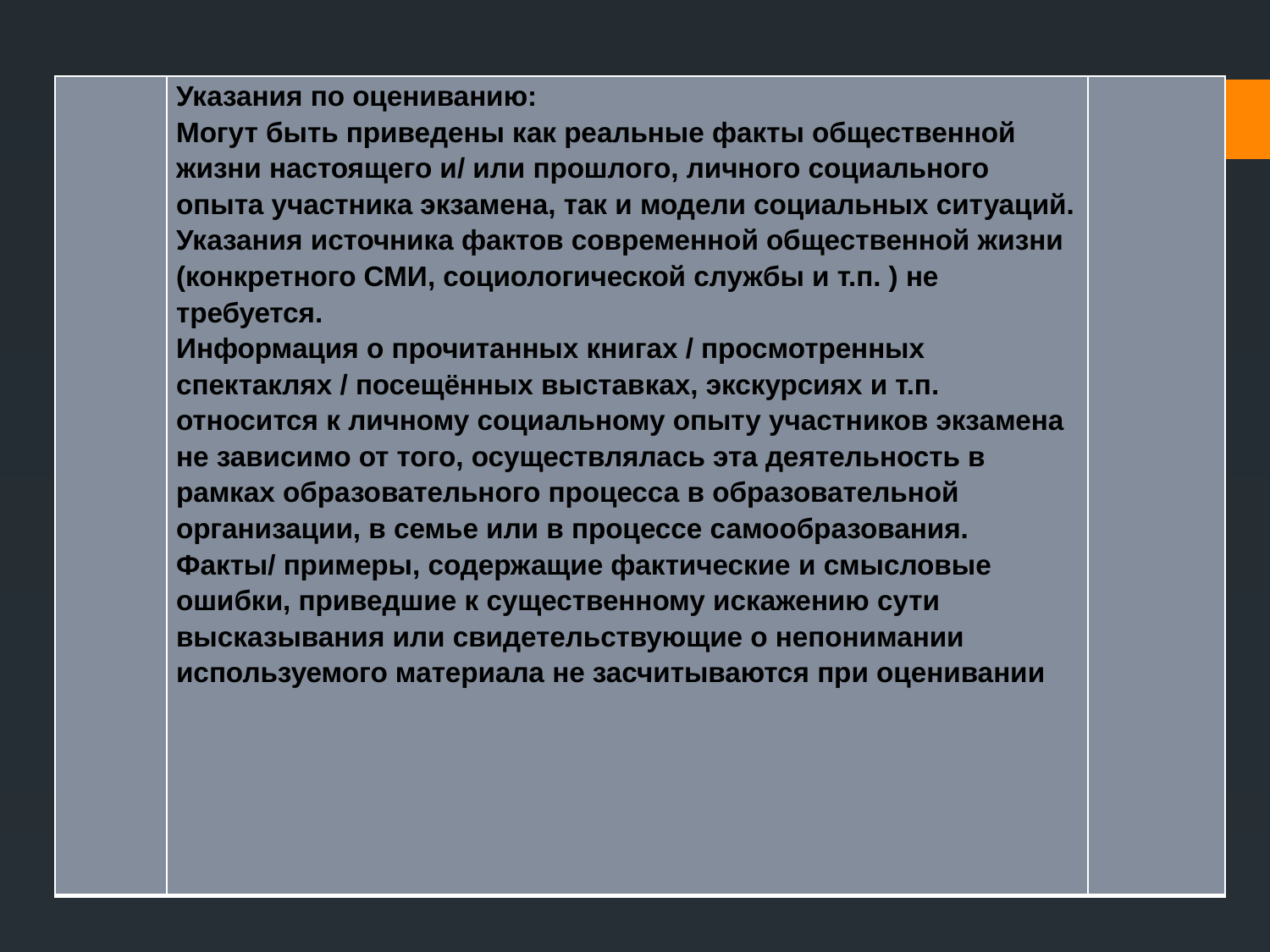

#
|  | Указания по оцениванию: Могут быть приведены как реальные факты общественной жизни настоящего и/ или прошлого, личного социального опыта участника экзамена, так и модели социальных ситуаций. Указания источника фактов современной общественной жизни (конкретного СМИ, социологической службы и т.п. ) не требуется. Информация о прочитанных книгах / просмотренных спектаклях / посещённых выставках, экскурсиях и т.п. относится к личному социальному опыту участников экзамена не зависимо от того, осуществлялась эта деятельность в рамках образовательного процесса в образовательной организации, в семье или в процессе самообразования. Факты/ примеры, содержащие фактические и смысловые ошибки, приведшие к существенному искажению сути высказывания или свидетельствующие о непонимании используемого материала не засчитываются при оценивании |  |
| --- | --- | --- |